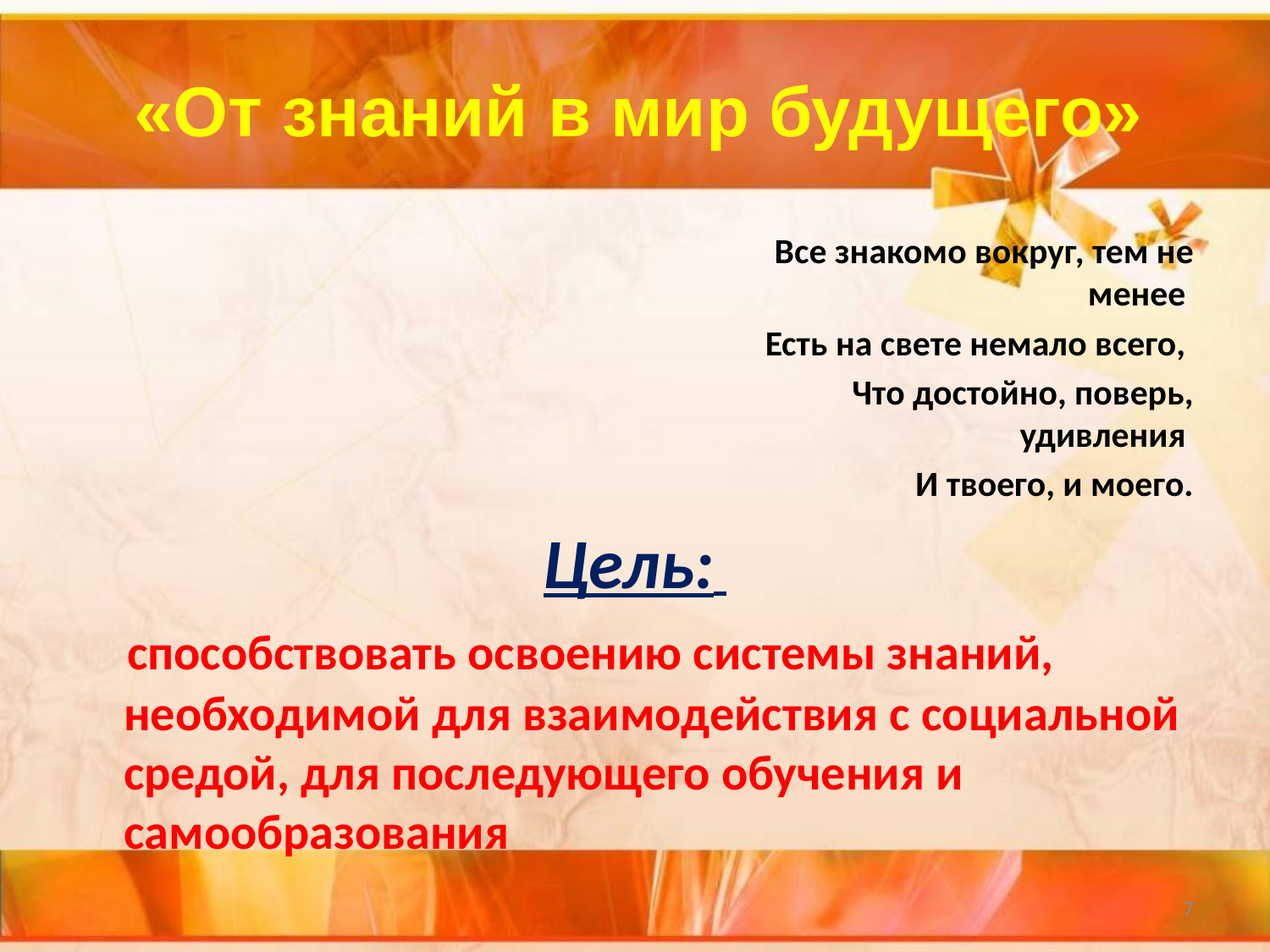

#
«От знаний в мир будущего»
                                                                          Все знакомо вокруг, тем не менее
                                                                            Есть на свете немало всего,
                                                                            Что достойно, поверь, удивления
                                                                            И твоего, и моего.
Цель:
    способствовать освоению системы знаний, необходимой для взаимодействия с социальной средой, для последующего обучения и самообразования

7